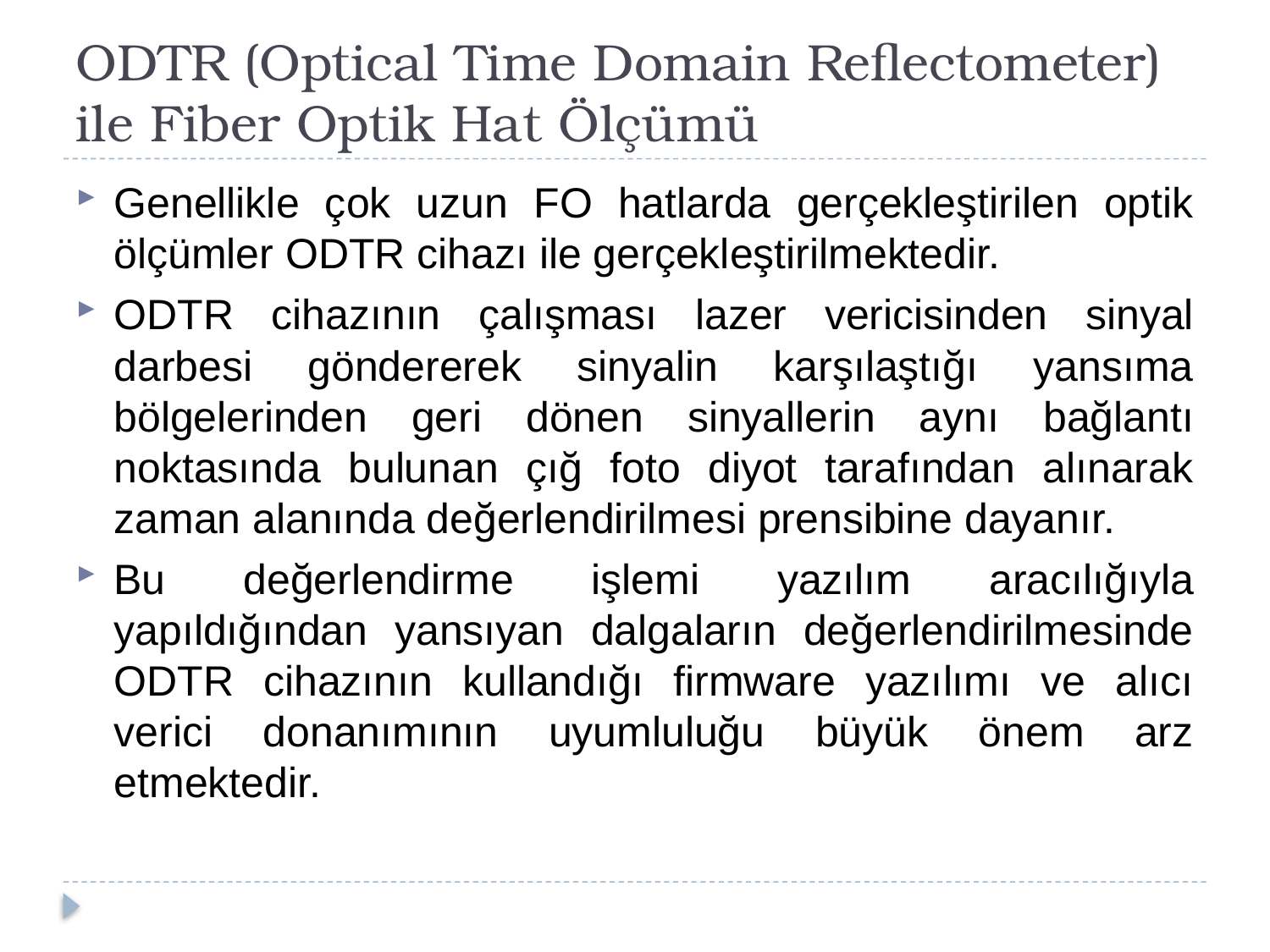

# ODTR (Optical Time Domain Reflectometer) ile Fiber Optik Hat Ölçümü
Genellikle çok uzun FO hatlarda gerçekleştirilen optik ölçümler ODTR cihazı ile gerçekleştirilmektedir.
ODTR cihazının çalışması lazer vericisinden sinyal darbesi göndererek sinyalin karşılaştığı yansıma bölgelerinden geri dönen sinyallerin aynı bağlantı noktasında bulunan çığ foto diyot tarafından alınarak zaman alanında değerlendirilmesi prensibine dayanır.
Bu değerlendirme işlemi yazılım aracılığıyla yapıldığından yansıyan dalgaların değerlendirilmesinde ODTR cihazının kullandığı firmware yazılımı ve alıcı verici donanımının uyumluluğu büyük önem arz etmektedir.